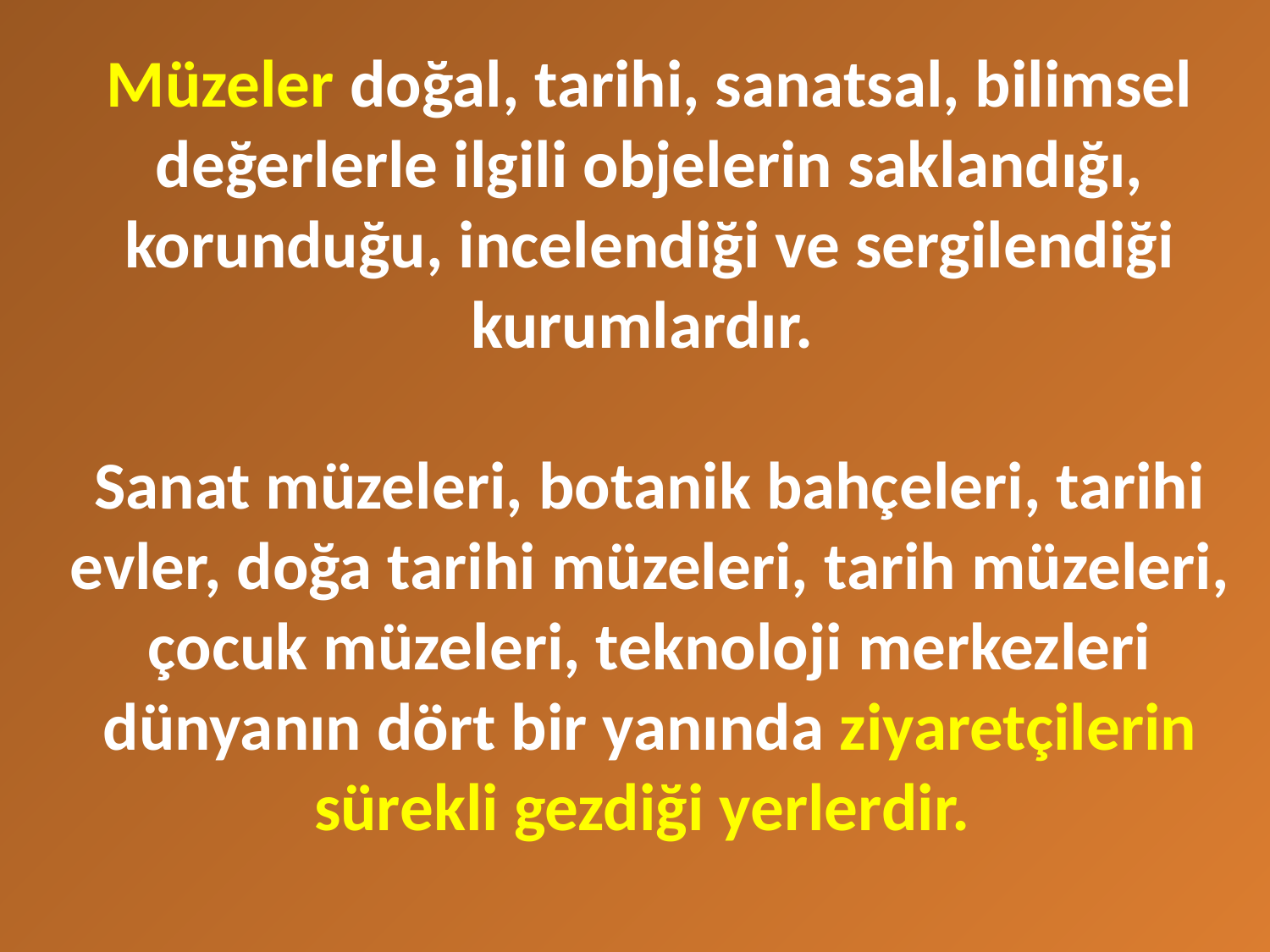

# Müzeler doğal, tarihi, sanatsal, bilimsel değerlerle ilgili objelerin saklandığı, korunduğu, incelendiği ve sergilendiği kurumlardır. Sanat müzeleri, botanik bahçeleri, tarihi evler, doğa tarihi müzeleri, tarih müzeleri, çocuk müzeleri, teknoloji merkezleri dünyanın dört bir yanında ziyaretçilerin sürekli gezdiği yerlerdir.